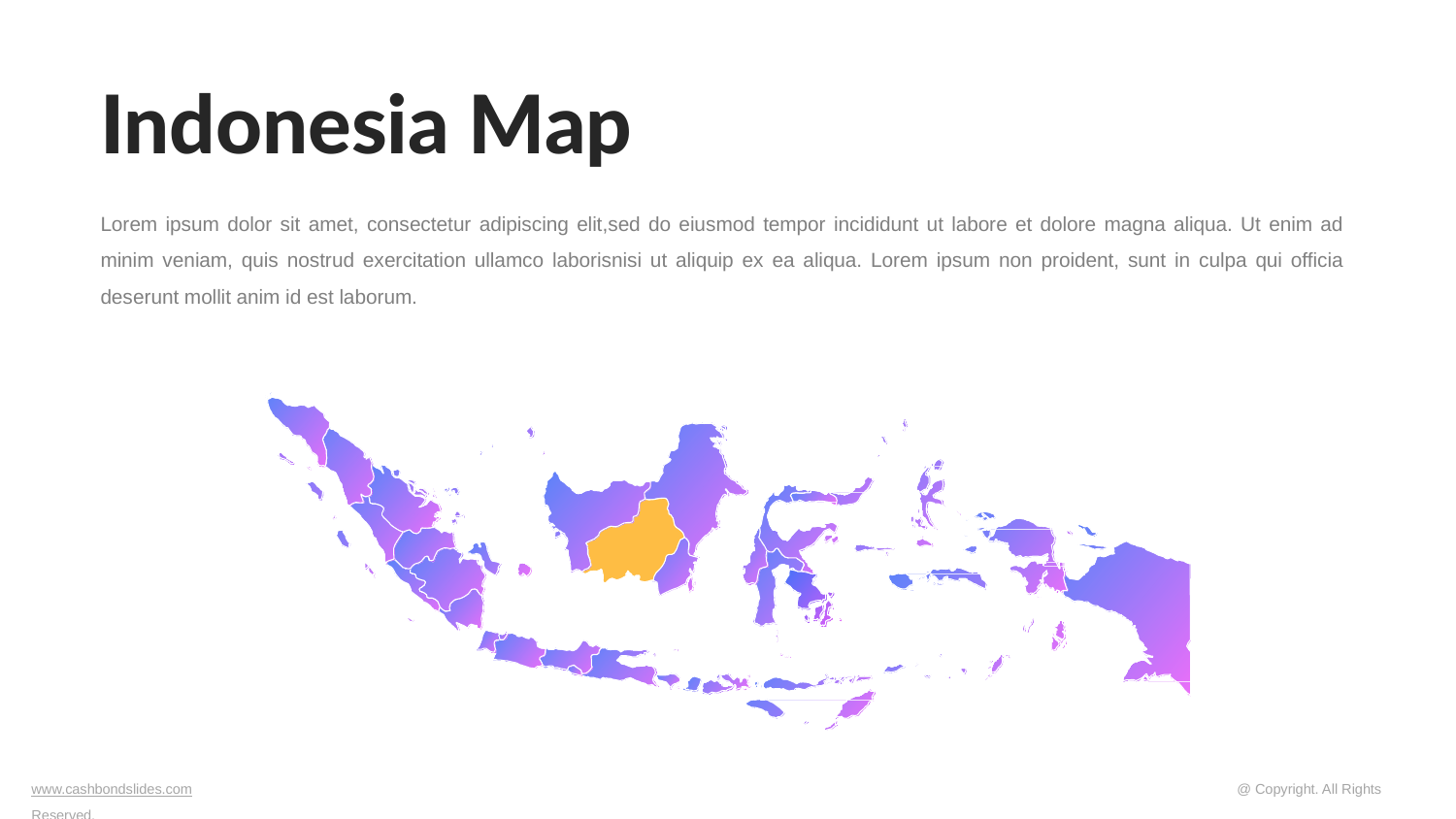

Indonesia Map
Lorem ipsum dolor sit amet, consectetur adipiscing elit,sed do eiusmod tempor incididunt ut labore et dolore magna aliqua. Ut enim ad minim veniam, quis nostrud exercitation ullamco laborisnisi ut aliquip ex ea aliqua. Lorem ipsum non proident, sunt in culpa qui officia deserunt mollit anim id est laborum.

www.cashbondslides.com	                                                                                                			                                                @ Copyright. All Rights Reserved.